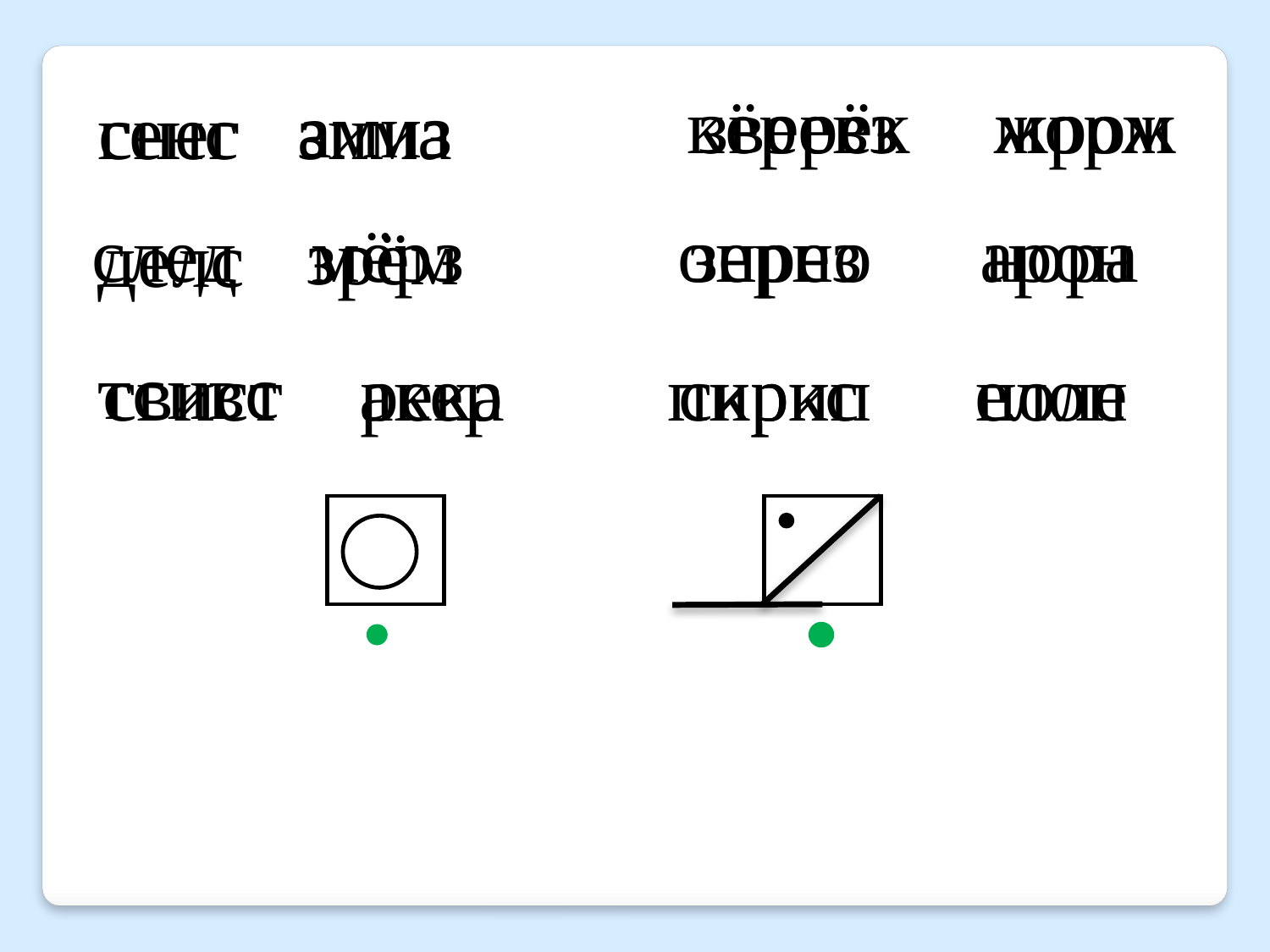

кёревз
зверёк
жром
морж
амиз
генс
снег
зима
след
мёрз
онрез
зерно
арон
нора
зрём
делс
тсивс
свист
акер
река
пиркс
скрип
елоп
поле